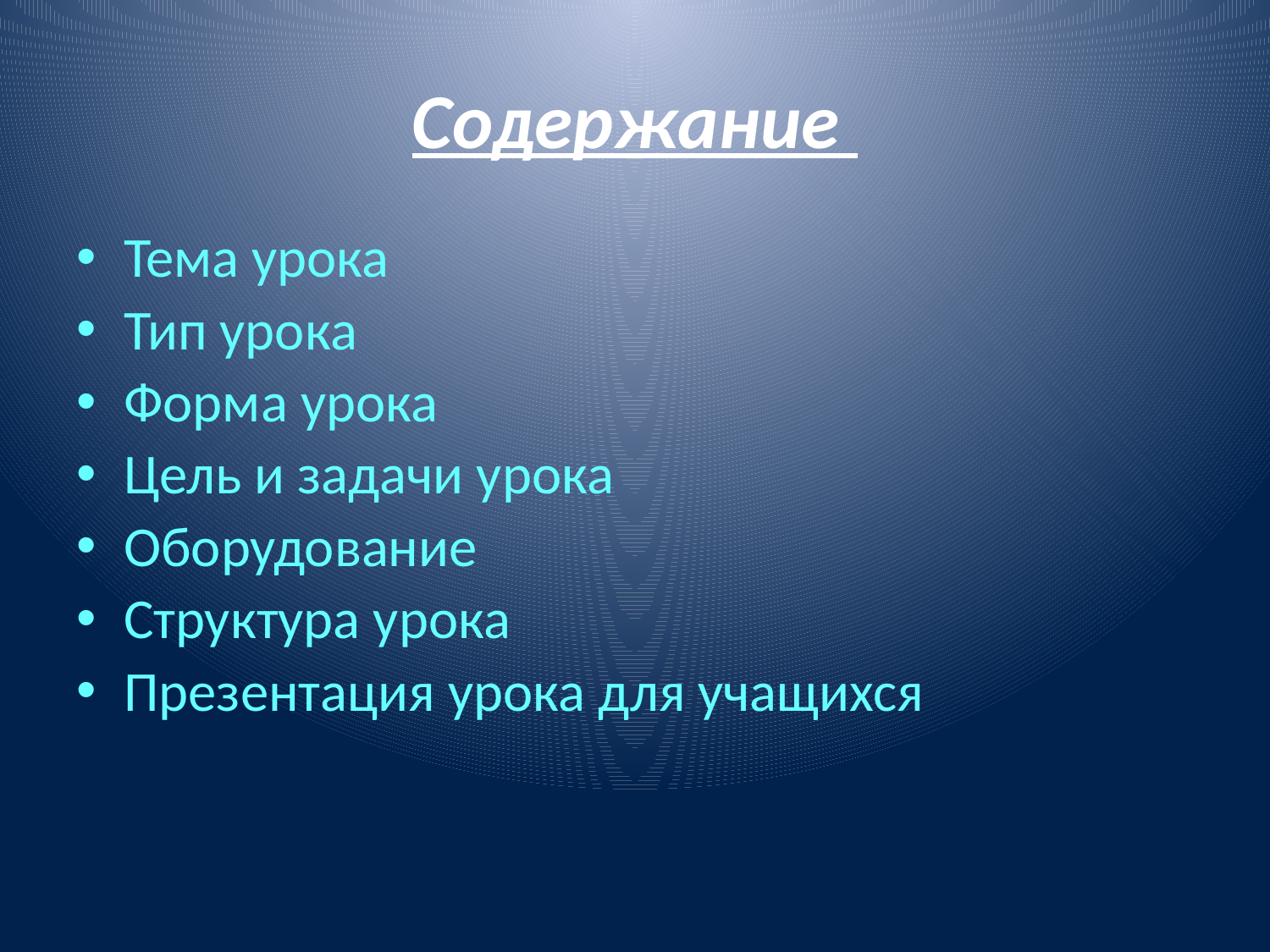

# Содержание
Тема урока
Тип урока
Форма урока
Цель и задачи урока
Оборудование
Структура урока
Презентация урока для учащихся